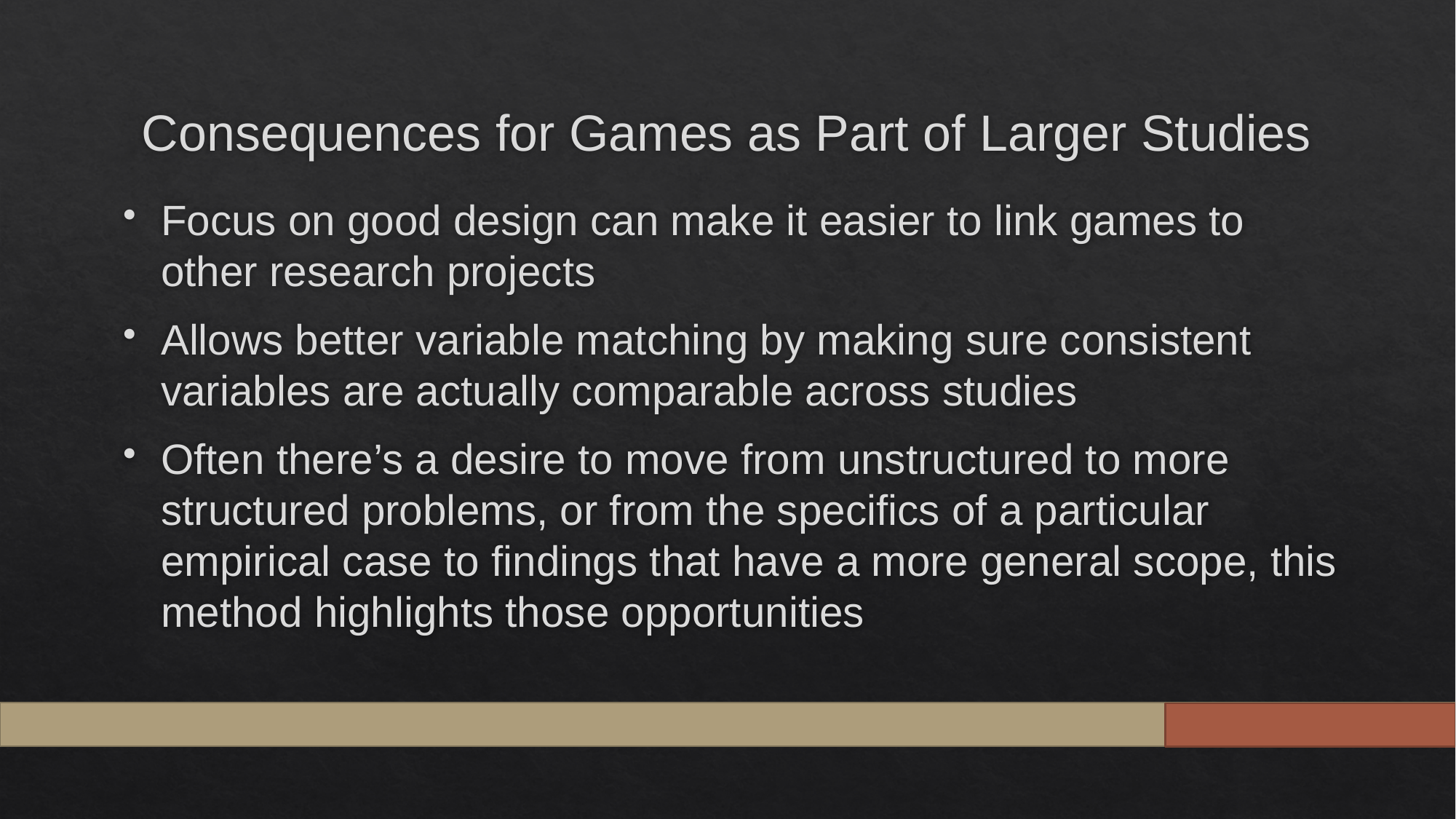

# Consequences for Games as Part of Larger Studies
Focus on good design can make it easier to link games to other research projects
Allows better variable matching by making sure consistent variables are actually comparable across studies
Often there’s a desire to move from unstructured to more structured problems, or from the specifics of a particular empirical case to findings that have a more general scope, this method highlights those opportunities
27